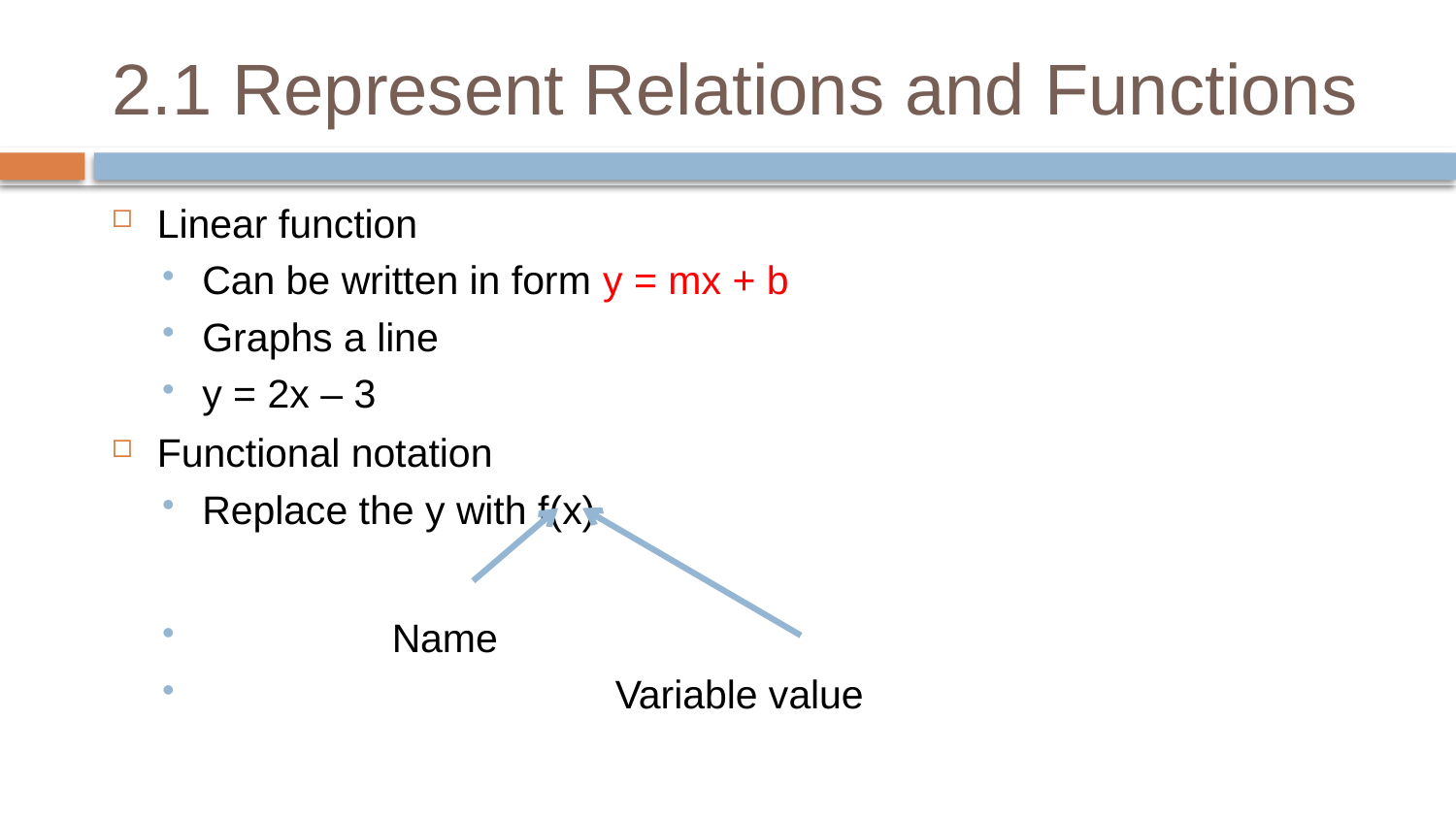

# 2.1 Represent Relations and Functions
Linear function
Can be written in form y = mx + b
Graphs a line
y = 2x – 3
Functional notation
Replace the y with f(x)

                 Name
                                     Variable value